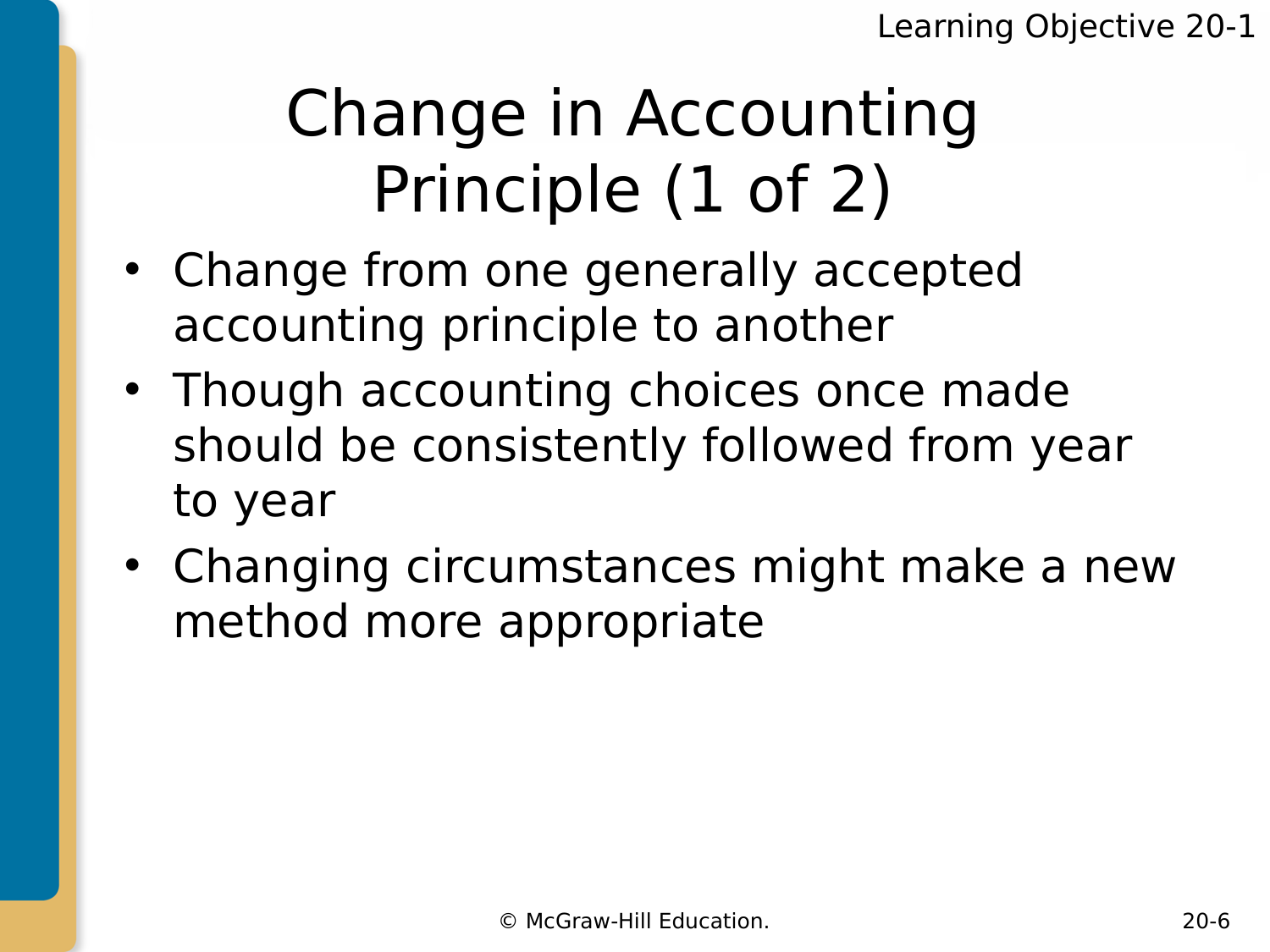

Learning Objective 20-1
# Change in Accounting Principle (1 of 2)
Change from one generally accepted accounting principle to another
Though accounting choices once made should be consistently followed from year to year
Changing circumstances might make a new method more appropriate